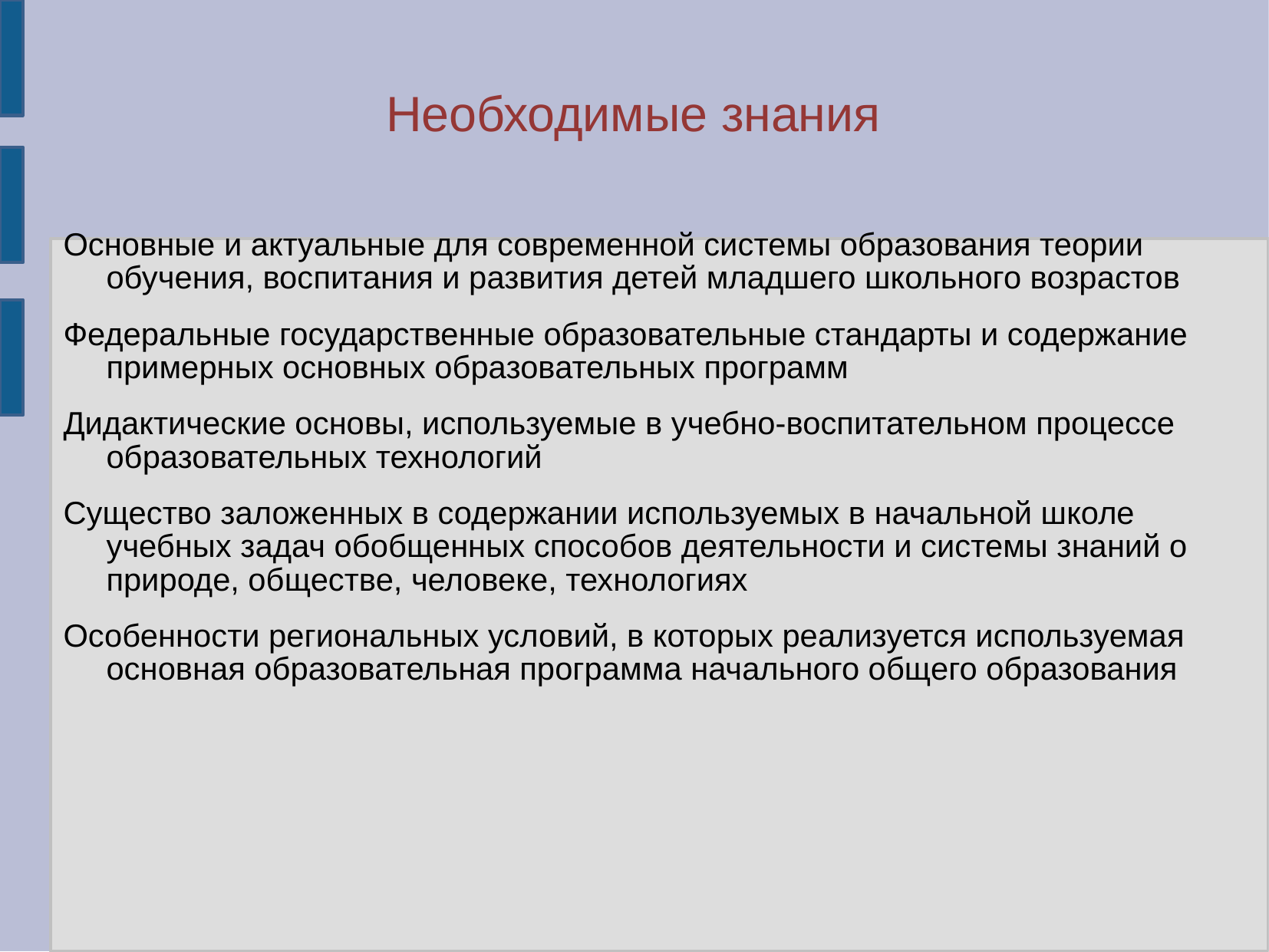

# Необходимые знания
Основные и актуальные для современной системы образования теории обучения, воспитания и развития детей младшего школьного возрастов
Федеральные государственные образовательные стандарты и содержание примерных основных образовательных программ
Дидактические основы, используемые в учебно-воспитательном процессе образовательных технологий
Существо заложенных в содержании используемых в начальной школе учебных задач обобщенных способов деятельности и системы знаний о природе, обществе, человеке, технологиях
Особенности региональных условий, в которых реализуется используемая основная образовательная программа начального общего образования